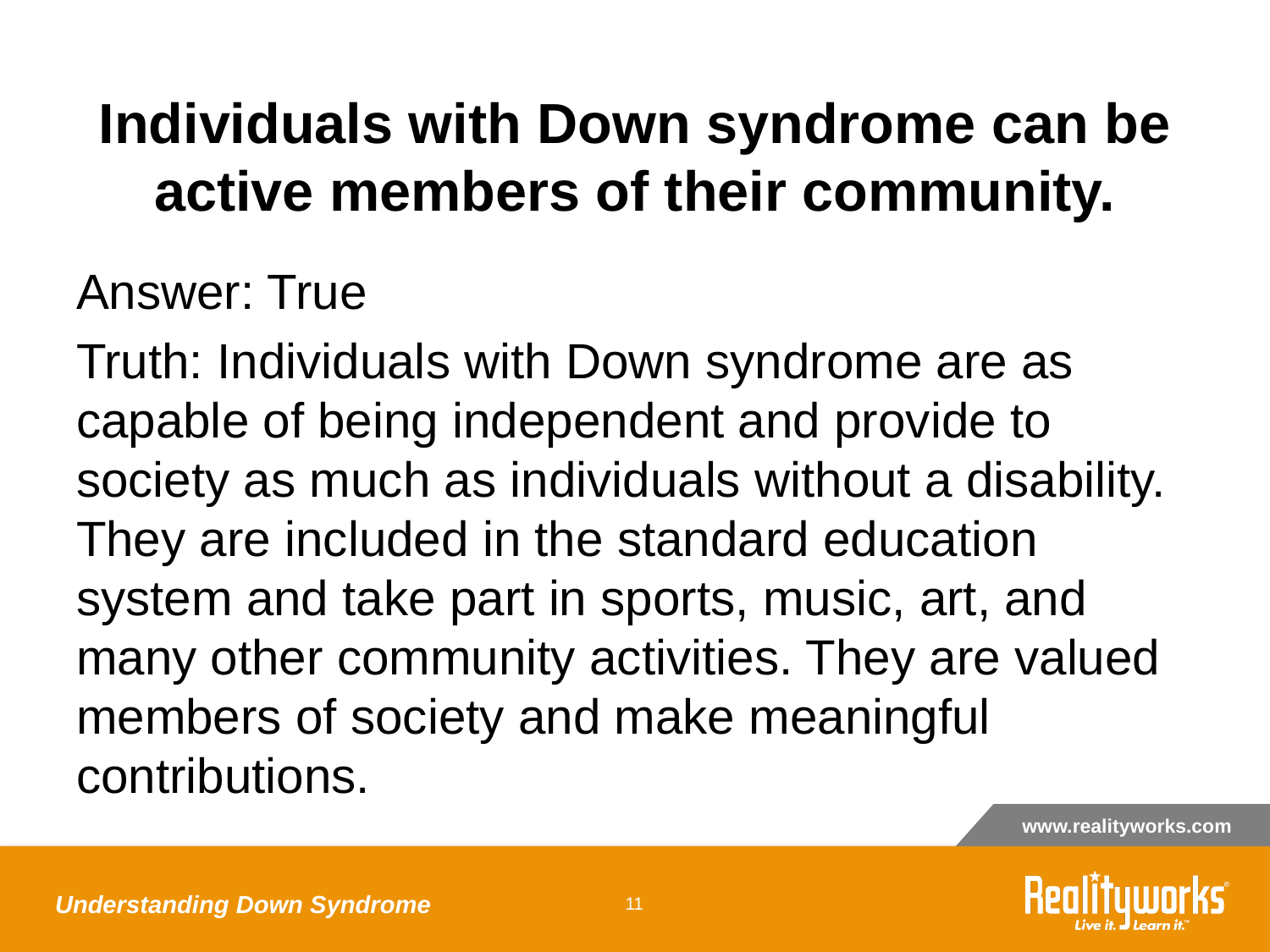

# Individuals with Down syndrome can be active members of their community.
Answer: True
Truth: Individuals with Down syndrome are as capable of being independent and provide to society as much as individuals without a disability. They are included in the standard education system and take part in sports, music, art, and many other community activities. They are valued members of society and make meaningful contributions.
Understanding Down Syndrome
11